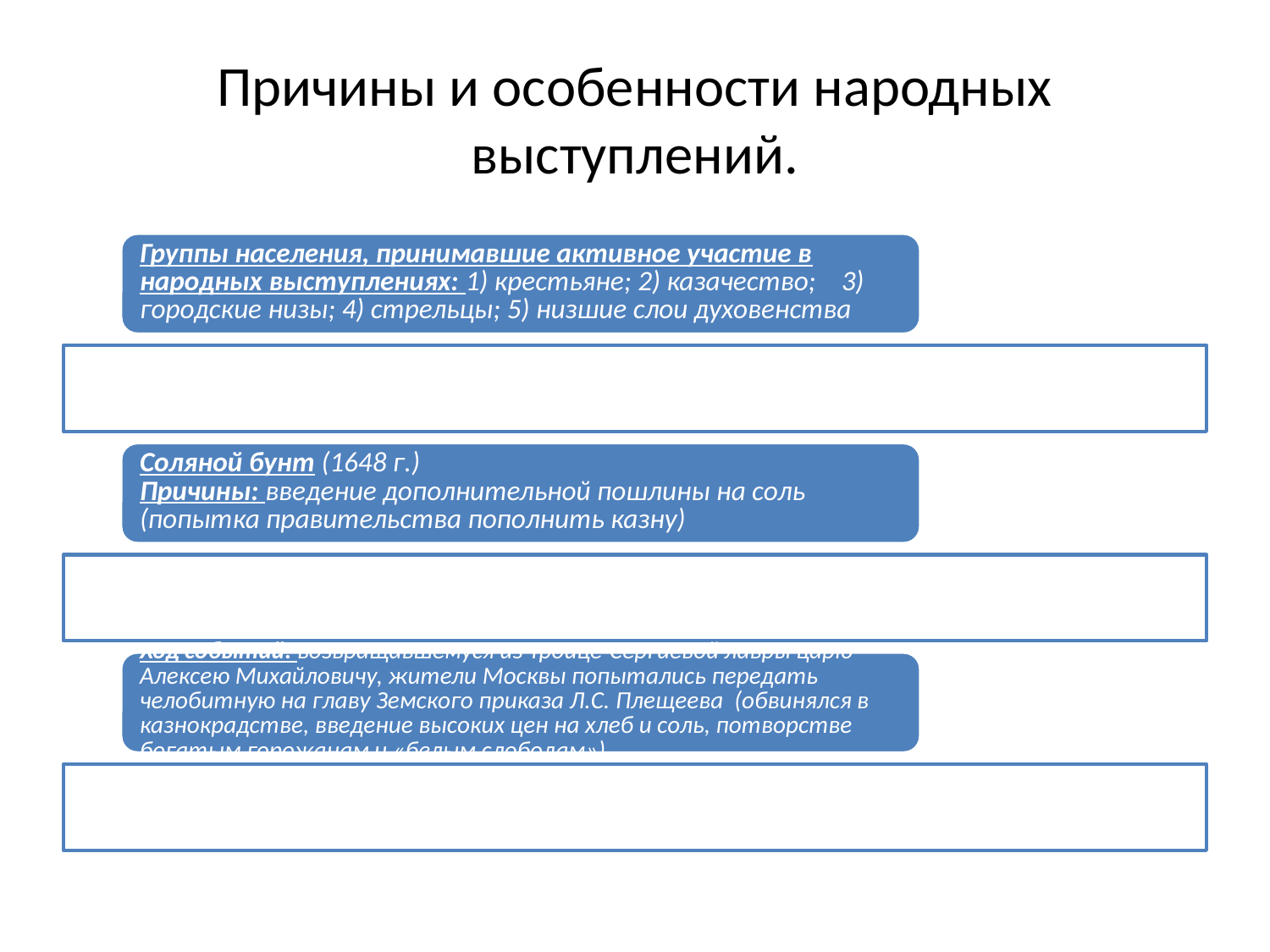

# Причины и особенности народных выступлений.
Группы населения, принимавшие активное участие в народных выступлениях: 1) крестьяне; 2) казачество;    3) городские низы; 4) стрельцы; 5) низшие слои духовенства
Соляной бунт (1648 г.)
Причины: введение дополнительной пошлины на соль (попытка правительства пополнить казну)
Ход событий: возвращавшемуся из Троице-Сергиевой лавры царю Алексею Михайловичу, жители Москвы попытались передать челобитную на главу Земского приказа Л.С. Плещеева  (обвинялся в казнокрадстве, введение высоких цен на хлеб и соль, потворстве богатым горожанам и «белым слободам»)